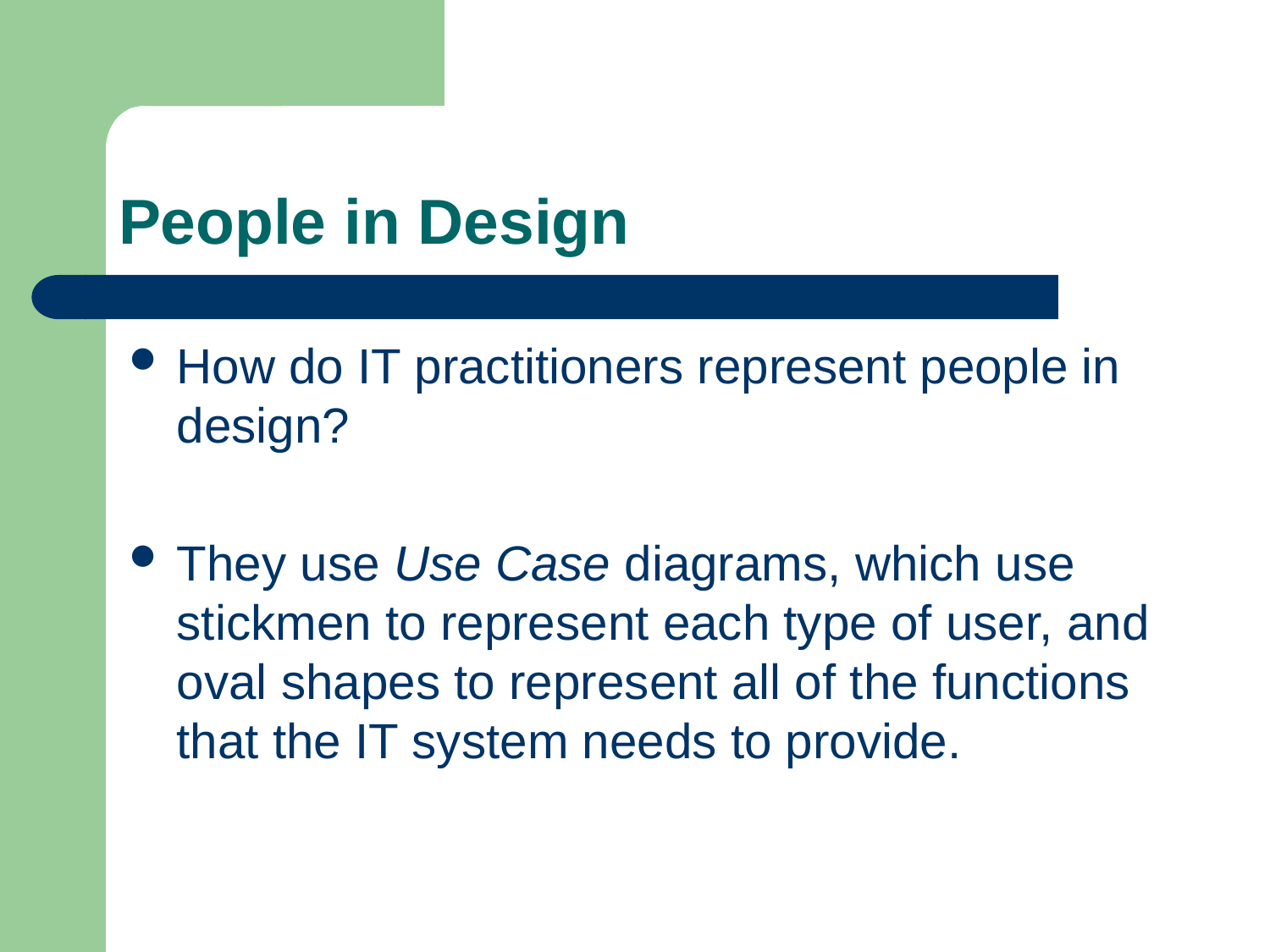

# People in Design
How do IT practitioners represent people in design?

They use Use Case diagrams, which use stickmen to represent each type of user, and oval shapes to represent all of the functions that the IT system needs to provide.